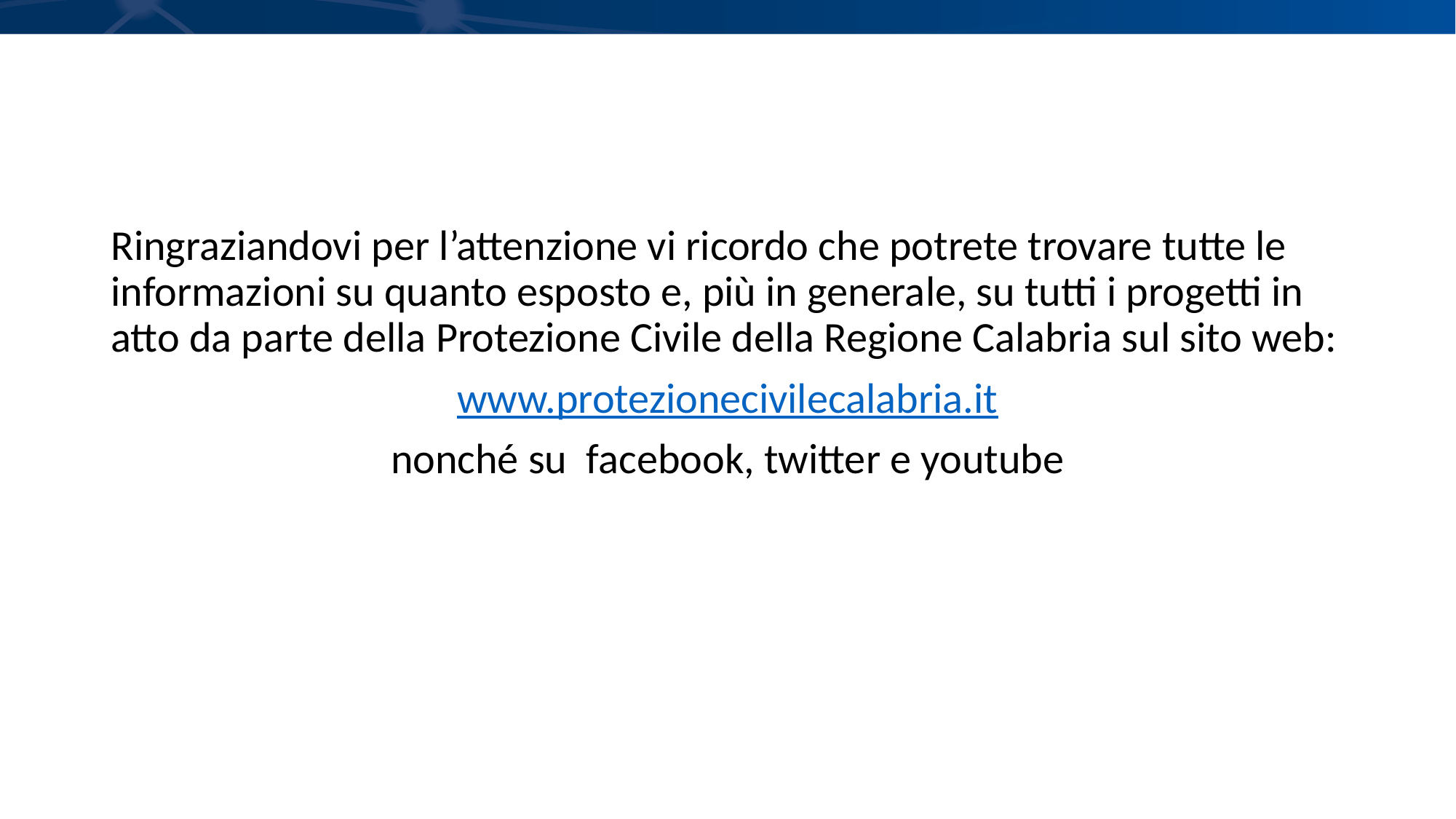

#
Ringraziandovi per l’attenzione vi ricordo che potrete trovare tutte le informazioni su quanto esposto e, più in generale, su tutti i progetti in atto da parte della Protezione Civile della Regione Calabria sul sito web:
www.protezionecivilecalabria.it
nonché su  facebook, twitter e youtube